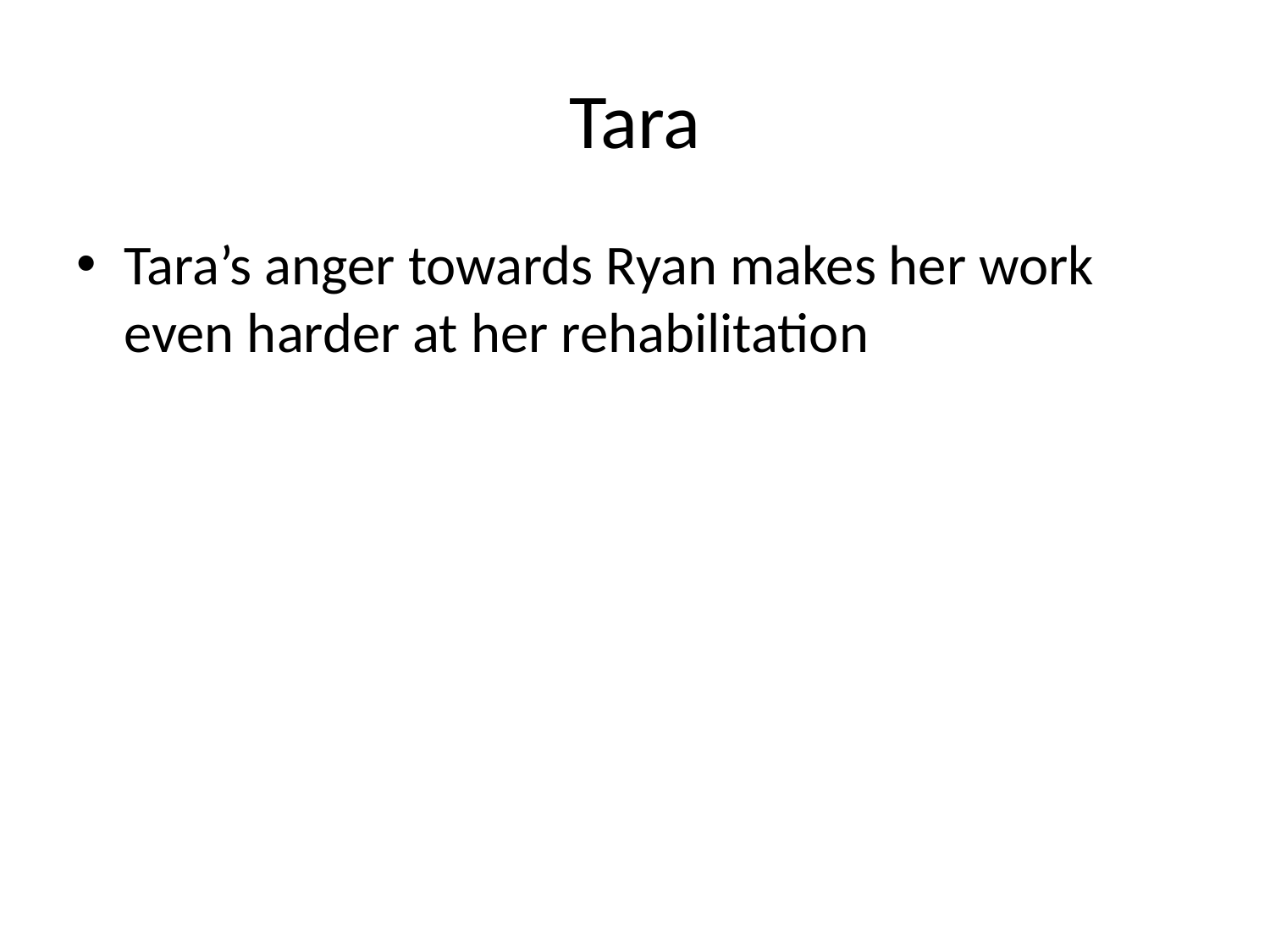

# Tara
Tara’s anger towards Ryan makes her work even harder at her rehabilitation